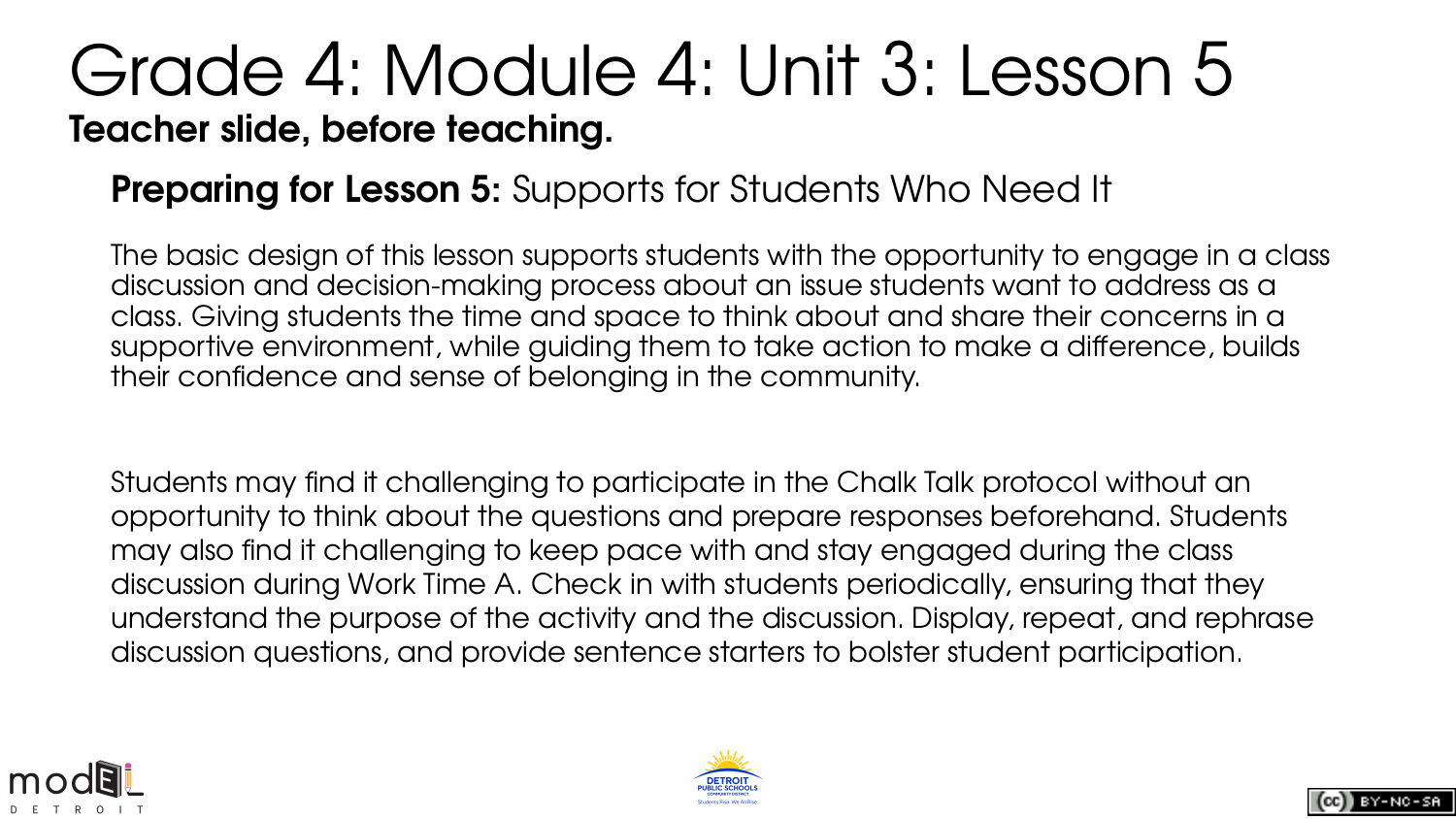

# Grade 4: Module 4: Unit 3: Lesson 5
Teacher slide, before teaching.

Preparing for Lesson 5: Supports for Students Who Need It

The basic design of this lesson supports students with the opportunity to engage in a class discussion and decision-making process about an issue students want to address as a class. Giving students the time and space to think about and share their concerns in a supportive environment, while guiding them to take action to make a difference, builds their confidence and sense of belonging in the community.
Students may find it challenging to participate in the Chalk Talk protocol without an opportunity to think about the questions and prepare responses beforehand. Students may also find it challenging to keep pace with and stay engaged during the class discussion during Work Time A. Check in with students periodically, ensuring that they understand the purpose of the activity and the discussion. Display, repeat, and rephrase discussion questions, and provide sentence starters to bolster student participation.